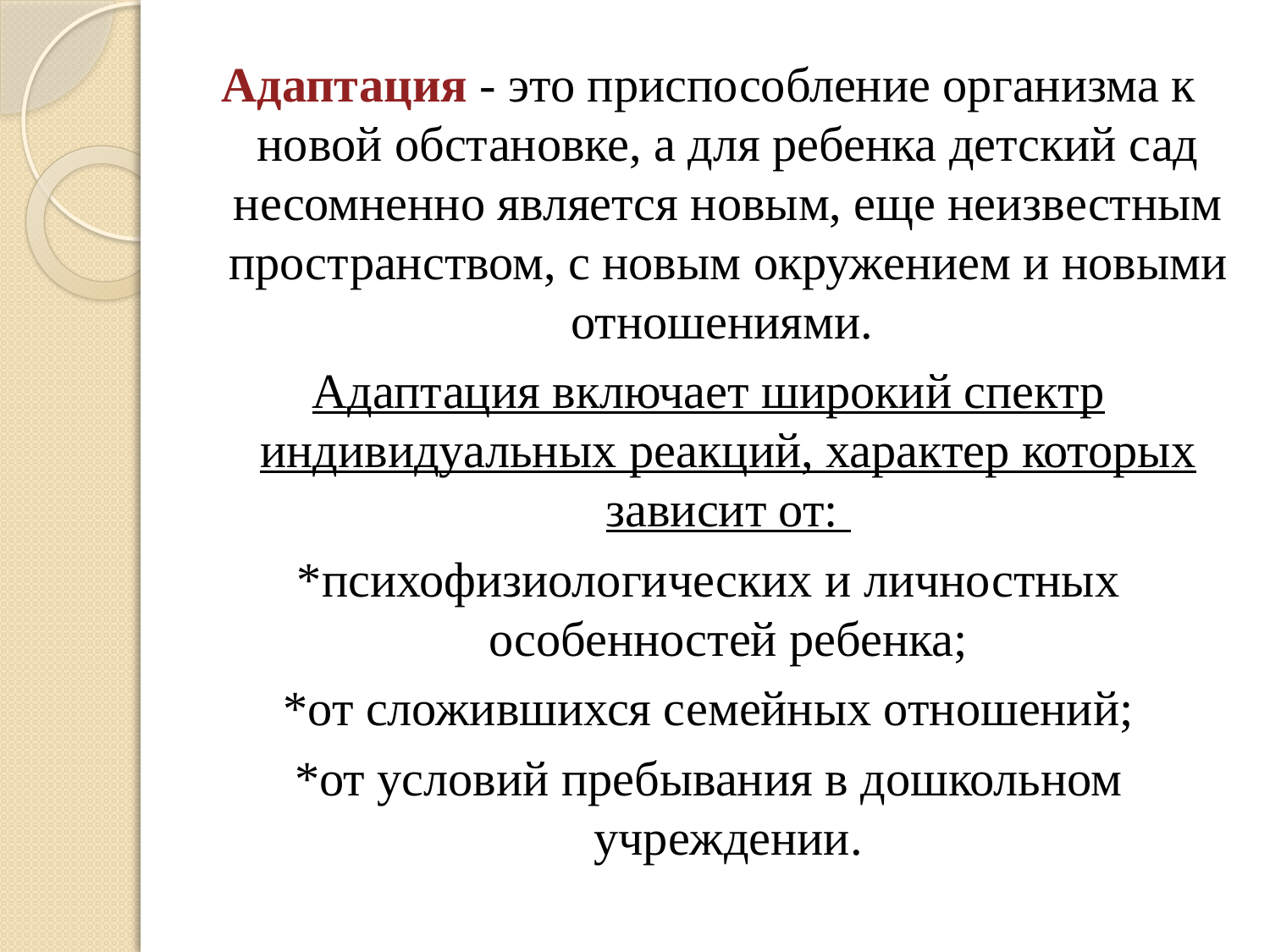

Адаптация - это приспособление организма к новой обстановке, а для ребенка детский сад несомненно является новым, еще неизвестным пространством, с новым окружением и новыми отношениями.
Адаптация включает широкий спектр индивидуальных реакций, характер которых зависит от:
*психофизиологических и личностных особенностей ребенка;
*от сложившихся семейных отношений;
*от условий пребывания в дошкольном учреждении.